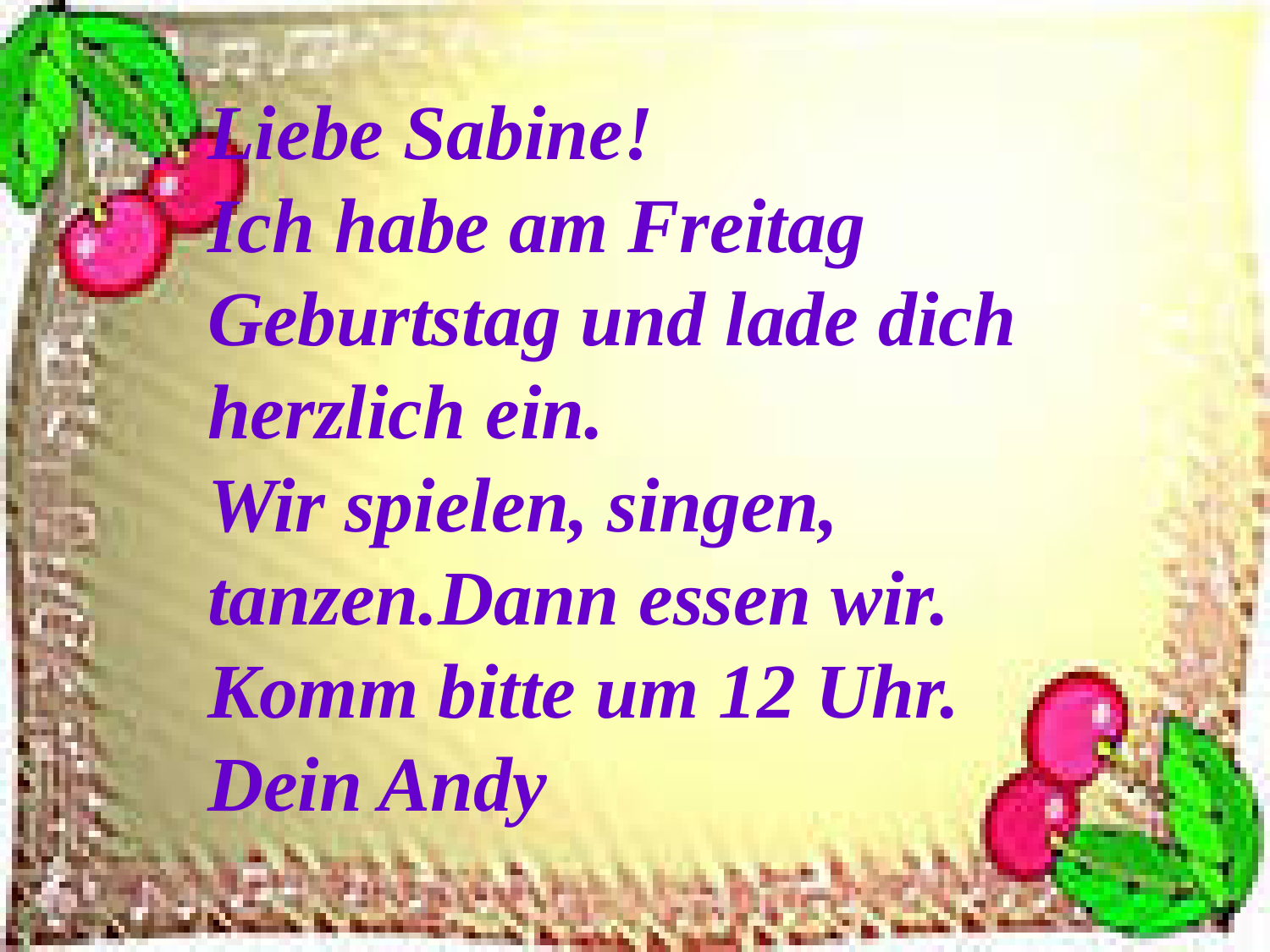

Liebe Sabine!
Ich habe am Freitag Geburtstag und lade dich herzlich ein.
Wir spielen, singen, tanzen.Dann essen wir.
Komm bitte um 12 Uhr.
Dein Andy